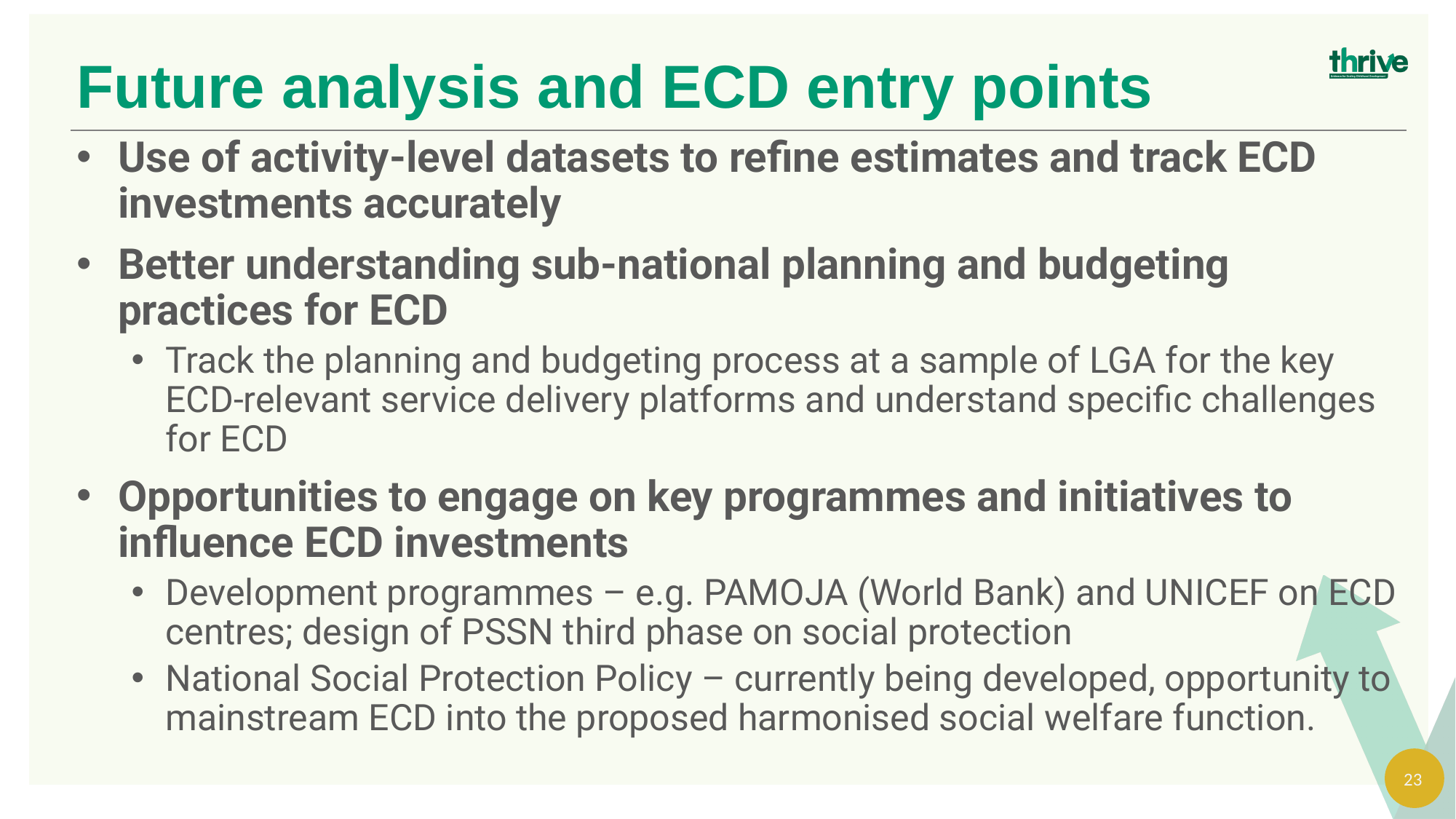

Future analysis and ECD entry points
Use of activity-level datasets to refine estimates and track ECD investments accurately
Better understanding sub-national planning and budgeting practices for ECD
Track the planning and budgeting process at a sample of LGA for the key ECD-relevant service delivery platforms and understand specific challenges for ECD
Opportunities to engage on key programmes and initiatives to influence ECD investments
Development programmes – e.g. PAMOJA (World Bank) and UNICEF on ECD centres; design of PSSN third phase on social protection
National Social Protection Policy – currently being developed, opportunity to mainstream ECD into the proposed harmonised social welfare function.